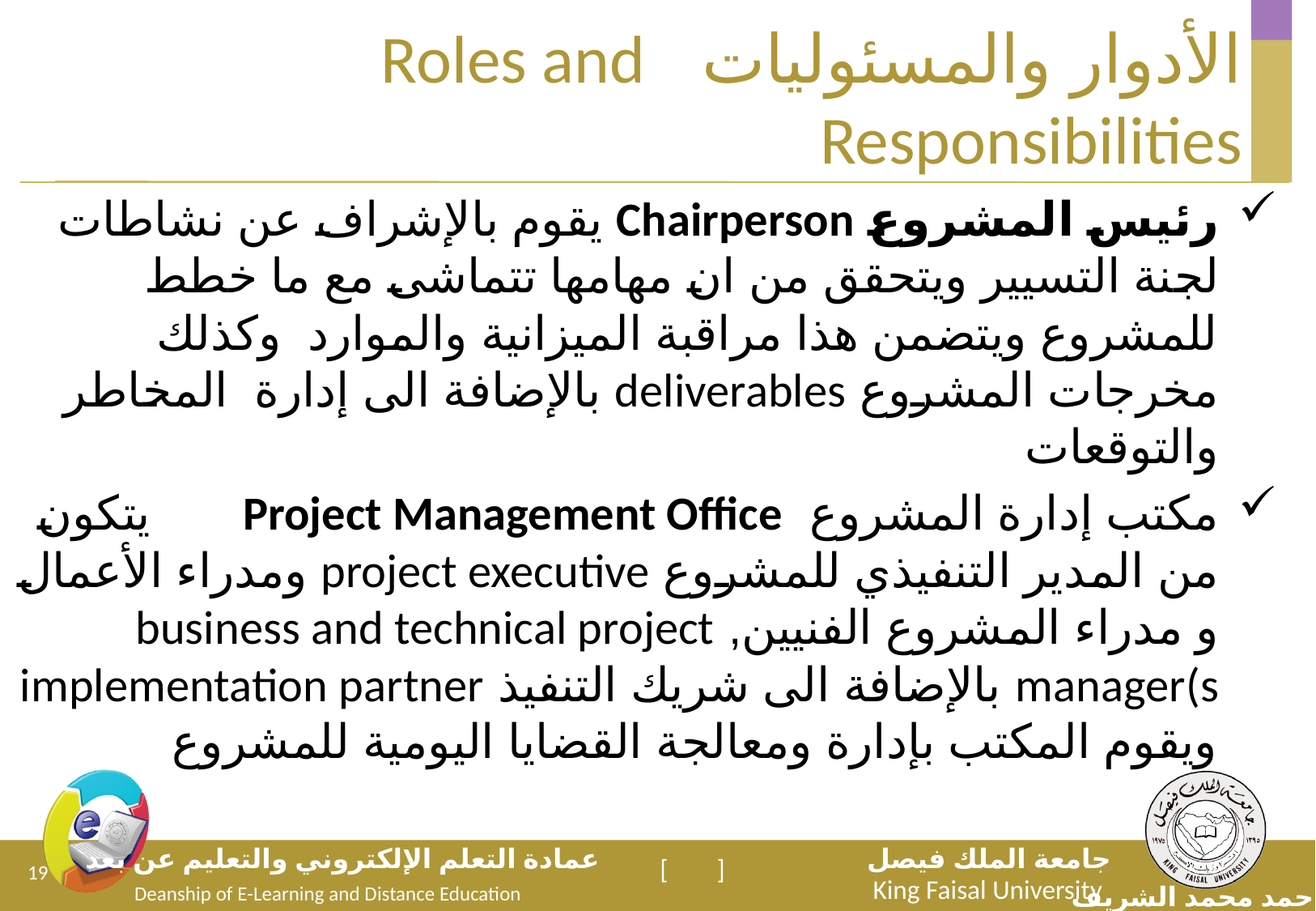

الأدوار والمسئوليات   Roles and Responsibilities
رئيس المشروع Chairperson يقوم بالإشراف عن نشاطات لجنة التسيير ويتحقق من ان مهامها تتماشى مع ما خطط للمشروع ويتضمن هذا مراقبة الميزانية والموارد  وكذلك مخرجات المشروع deliverables بالإضافة الى إدارة  المخاطر والتوقعات
مكتب إدارة المشروع  Project Management Office       يتكون من المدير التنفيذي للمشروع project executive ومدراء الأعمال و مدراء المشروع الفنيين, business and technical project manager(s بالإضافة الى شريك التنفيذ implementation partner ويقوم المكتب بإدارة ومعالجة القضايا اليومية للمشروع
19